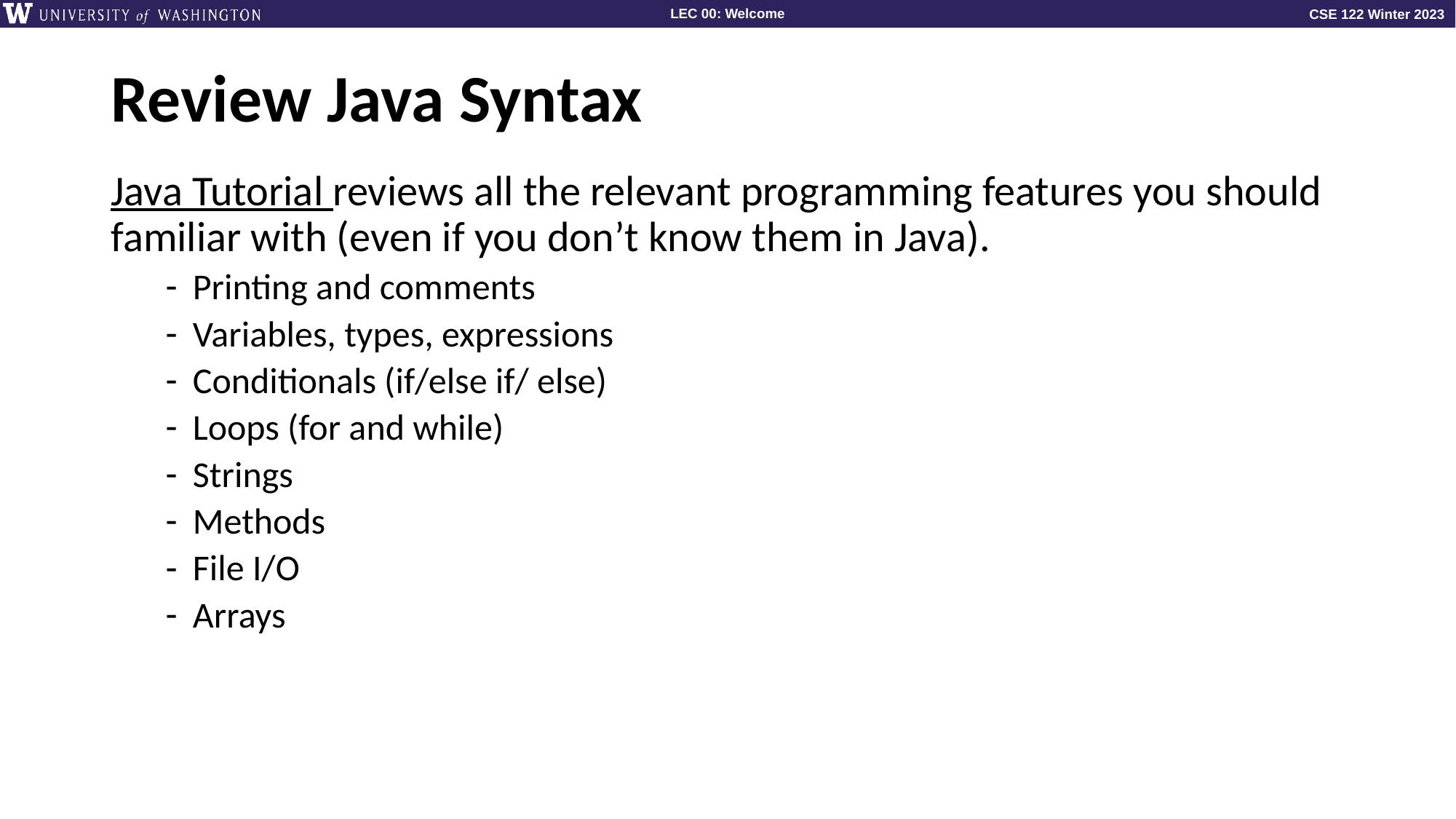

# Review Java Syntax
Java Tutorial reviews all the relevant programming features you should familiar with (even if you don’t know them in Java).
Printing and comments
Variables, types, expressions
Conditionals (if/else if/ else)
Loops (for and while)
Strings
Methods
File I/O
Arrays